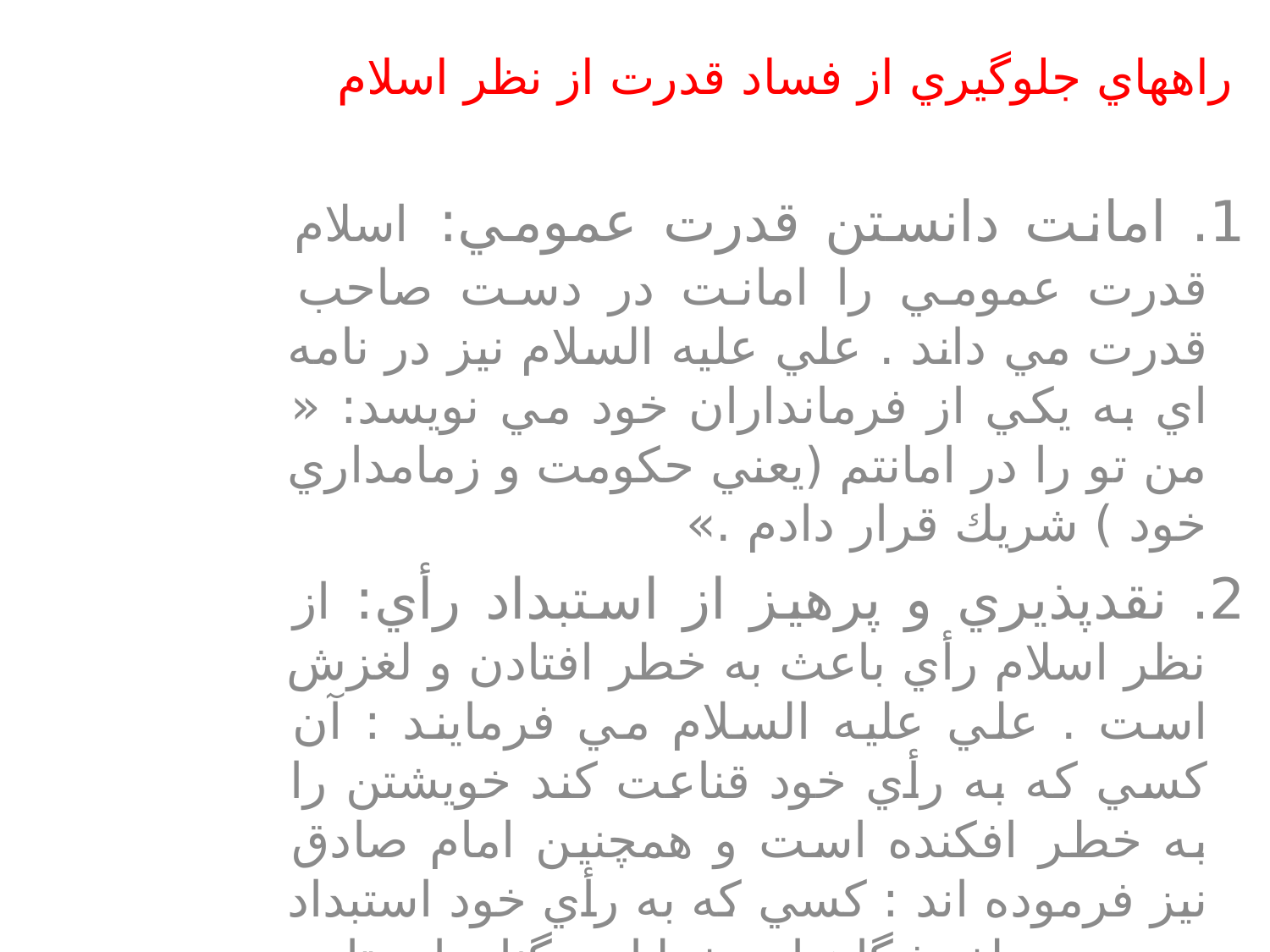

# راههاي جلوگيري از فساد قدرت از نظر اسلام
1. امانت دانستن قدرت عمومي: اسلام قدرت عمومي را امانت در دست صاحب قدرت مي داند . علي عليه السلام نيز در نامه اي به يكي از فرمانداران خود مي نويسد: « من تو را در امانتم (يعني حكومت و زمامداري خود ) شريك قرار دادم .»
2. نقدپذيري و پرهيز از استبداد رأي: از نظر اسلام رأي باعث به خطر افتادن و لغزش است . علي عليه السلام مي فرمايند : آن كسي كه به رأي خود قناعت كند خويشتن را به خطر افكنده است و همچنين امام صادق نيز فرموده اند : كسي كه به رأي خود استبداد بورزد بر لغزشگاههاي خطا و گناه ايستاده است .